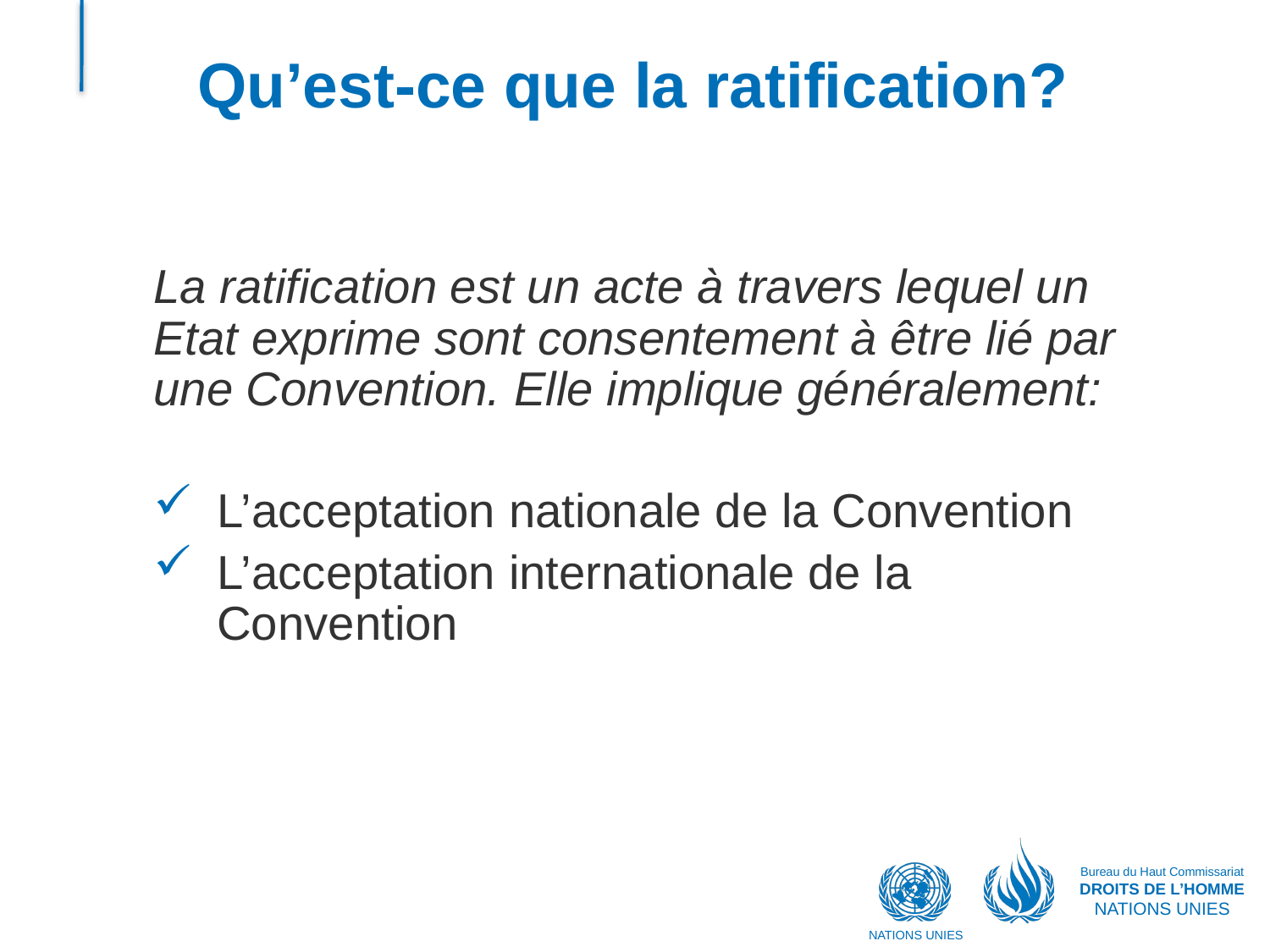

# Qu’est-ce que la ratification?

La ratification est un acte à travers lequel un Etat exprime sont consentement à être lié par une Convention. Elle implique généralement:

L’acceptation nationale de la Convention
L’acceptation internationale de la Convention

Bureau du Haut Commissariat
DROITS DE L’HOMME
NATIONS UNIES
NATIONS UNIES